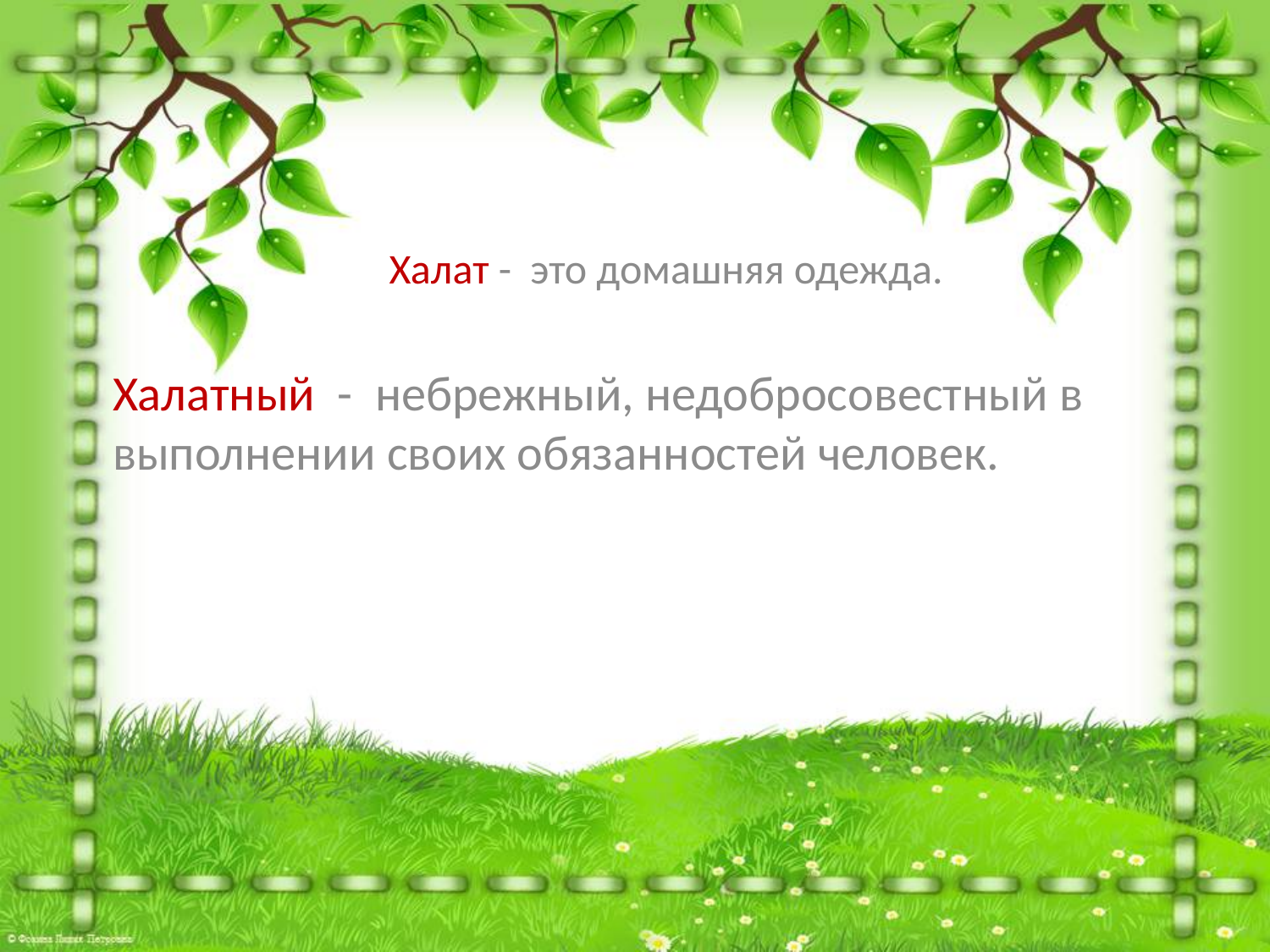

Халат -  это домашняя одежда.

Халатный  -  небрежный, недобросовестный в выполнении своих обязанностей человек.
#